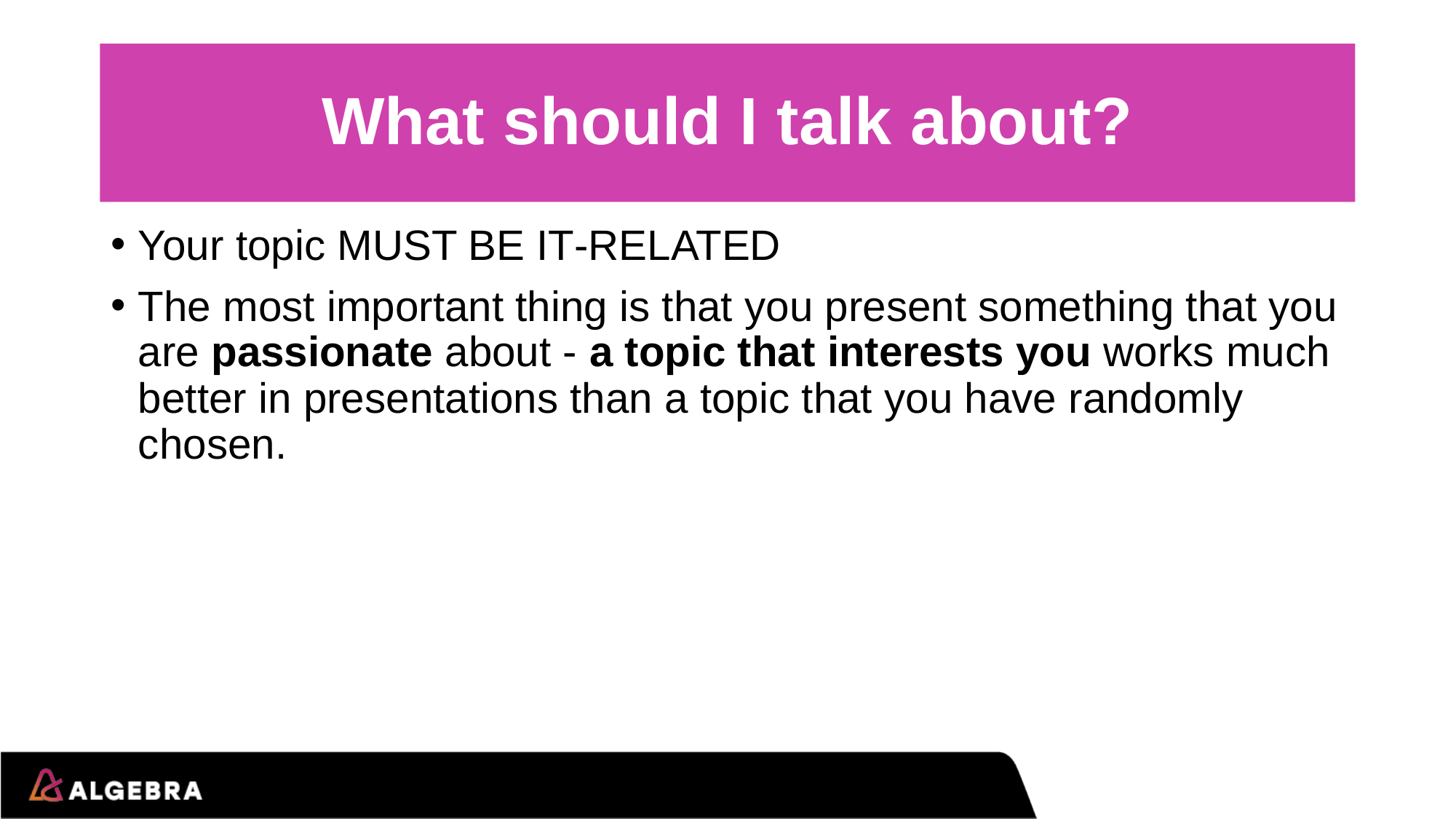

# What should I talk about?
Your topic MUST BE IT-RELATED
The most important thing is that you present something that you are passionate about - a topic that interests you works much better in presentations than a topic that you have randomly chosen.